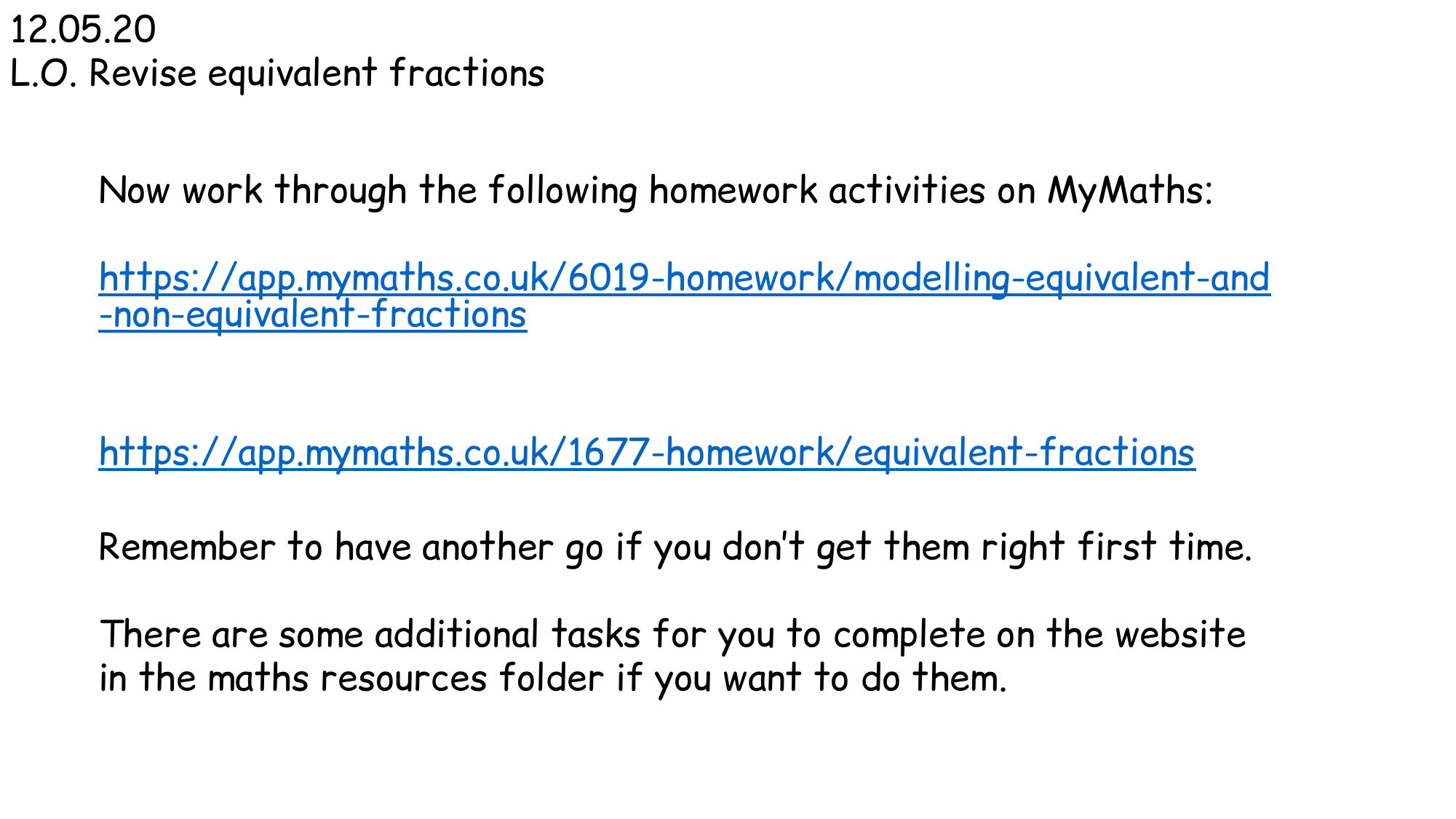

12.05.20
L.O. Revise equivalent fractions
Now work through the following homework activities on MyMaths:

https://app.mymaths.co.uk/6019-homework/modelling-equivalent-and-non-equivalent-fractions

https://app.mymaths.co.uk/1677-homework/equivalent-fractions

Remember to have another go if you don’t get them right first time.

There are some additional tasks for you to complete on the website in the maths resources folder if you want to do them.